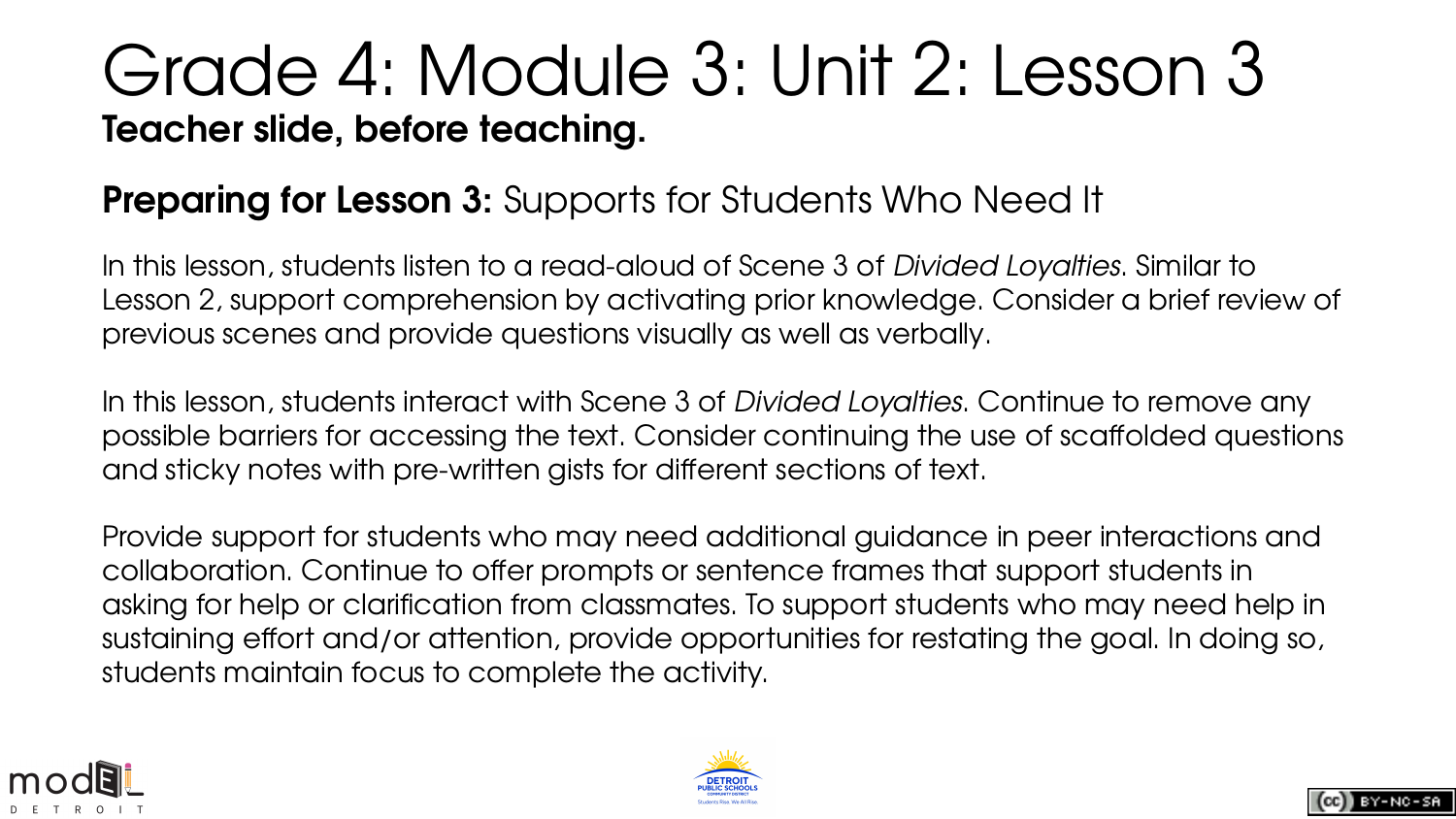

# Grade 4: Module 3: Unit 2: Lesson 3
Teacher slide, before teaching.

Preparing for Lesson 3: Supports for Students Who Need It

In this lesson, students listen to a read-aloud of Scene 3 of Divided Loyalties. Similar to Lesson 2, support comprehension by activating prior knowledge. Consider a brief review of previous scenes and provide questions visually as well as verbally.

In this lesson, students interact with Scene 3 of Divided Loyalties. Continue to remove any possible barriers for accessing the text. Consider continuing the use of scaffolded questions and sticky notes with pre-written gists for different sections of text.

Provide support for students who may need additional guidance in peer interactions and collaboration. Continue to offer prompts or sentence frames that support students in asking for help or clarification from classmates. To support students who may need help in sustaining effort and/or attention, provide opportunities for restating the goal. In doing so, students maintain focus to complete the activity.